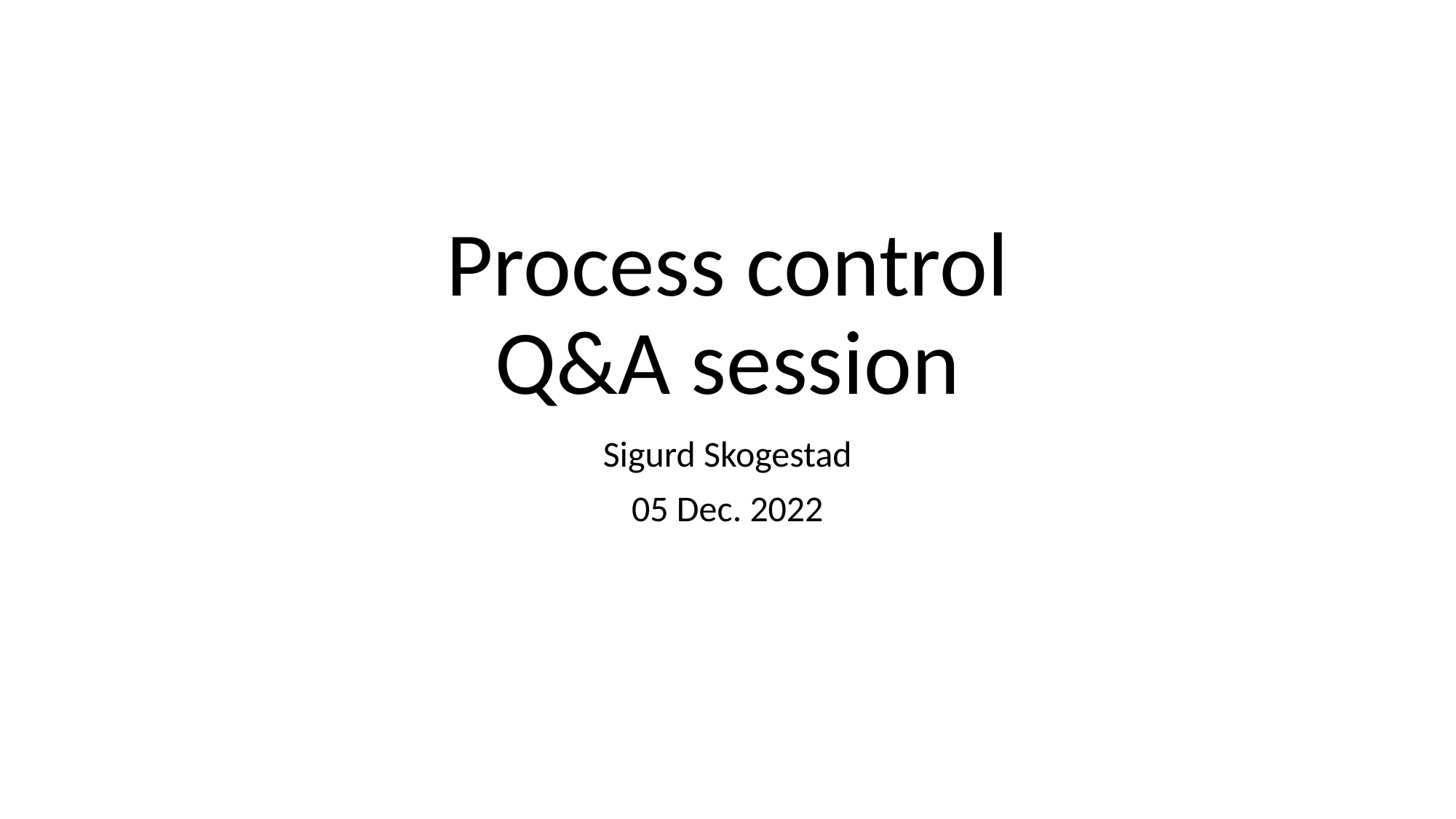

# Process control Q&A session
Sigurd Skogestad
05 Dec. 2022